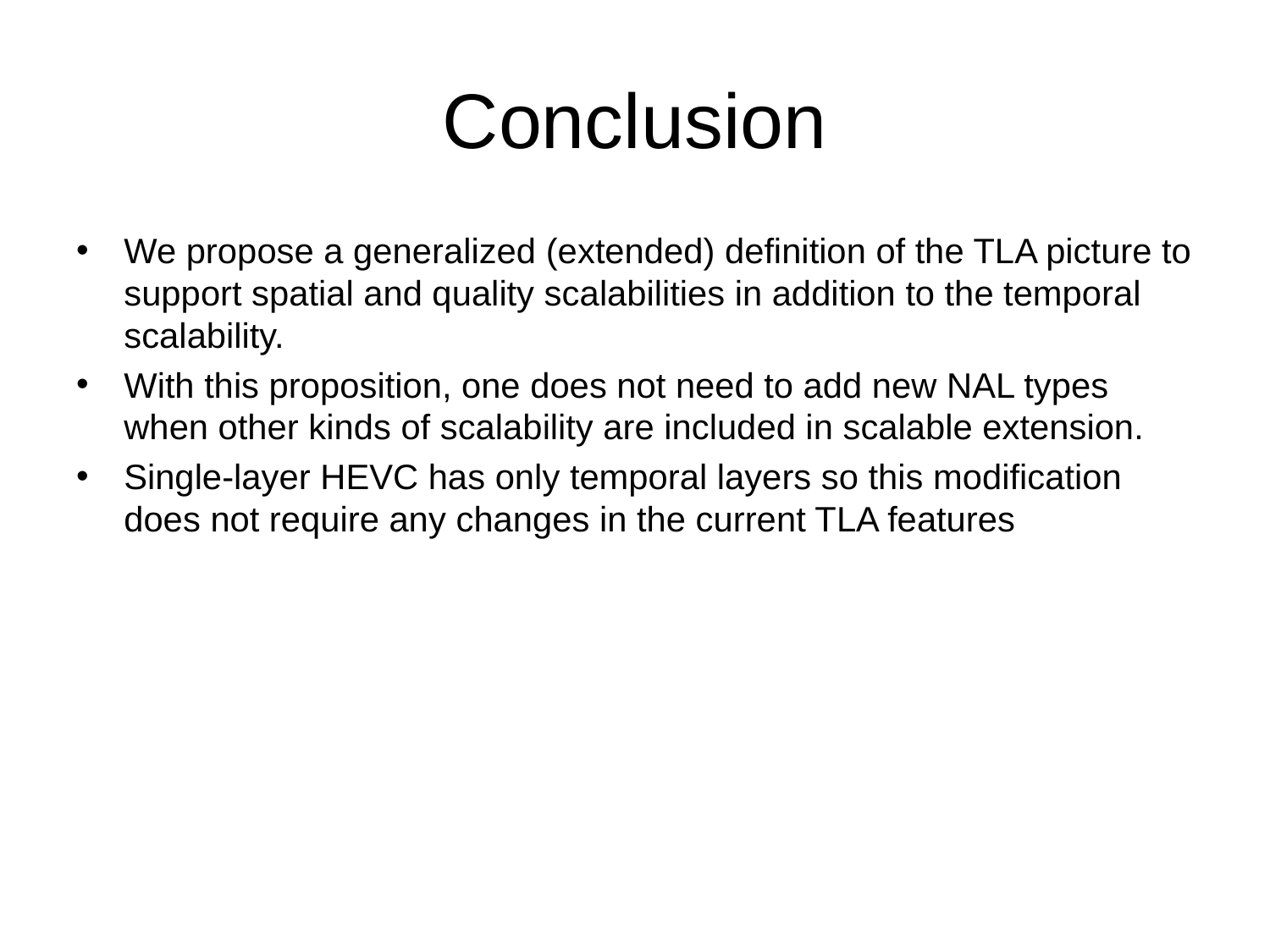

# Conclusion
We propose a generalized (extended) definition of the TLA picture to support spatial and quality scalabilities in addition to the temporal scalability.
With this proposition, one does not need to add new NAL types when other kinds of scalability are included in scalable extension.
Single-layer HEVC has only temporal layers so this modification does not require any changes in the current TLA features